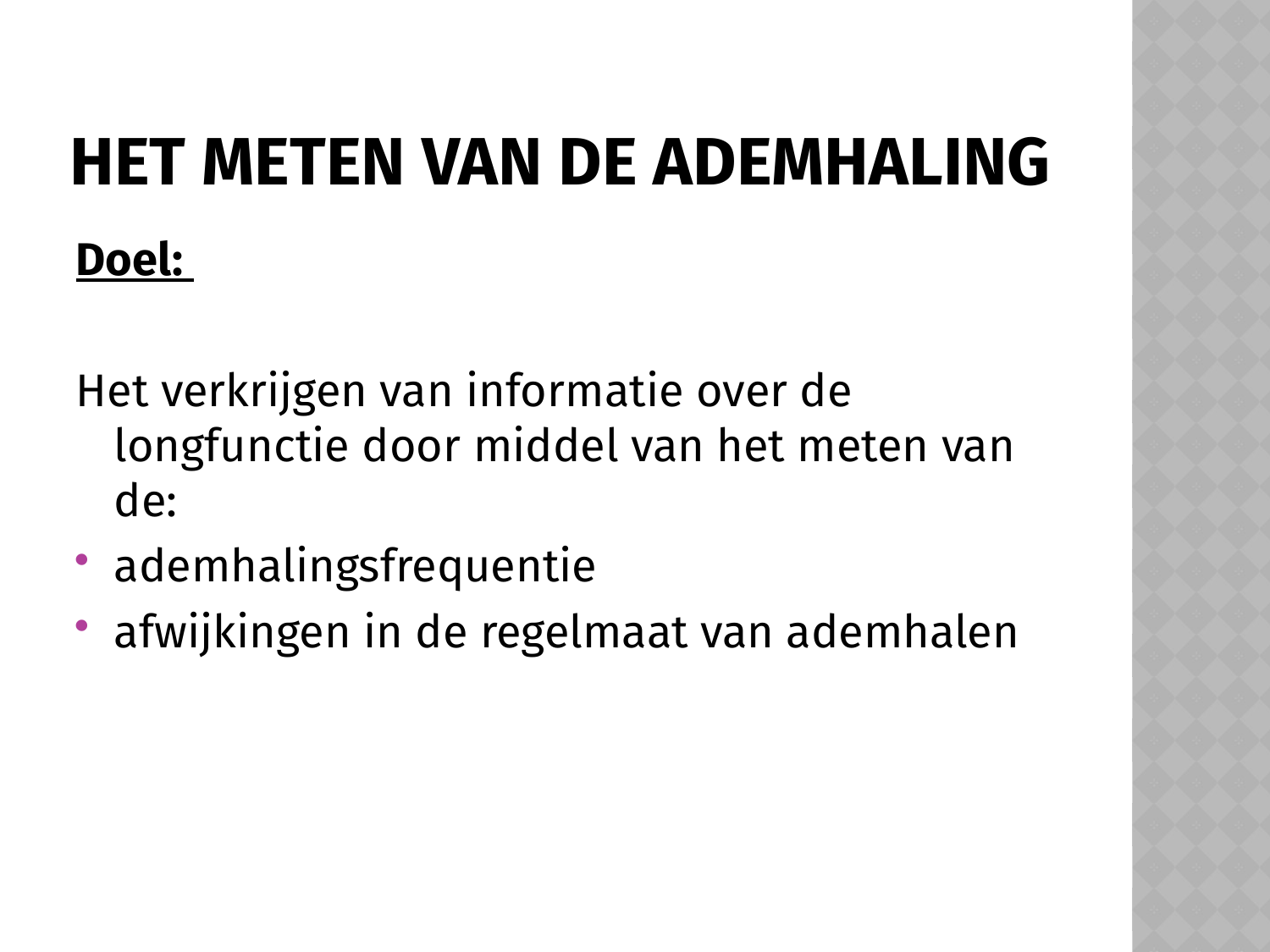

# Het meten van de ademhaling
Doel:

Het verkrijgen van informatie over de longfunctie door middel van het meten van de:
ademhalingsfrequentie
afwijkingen in de regelmaat van ademhalen